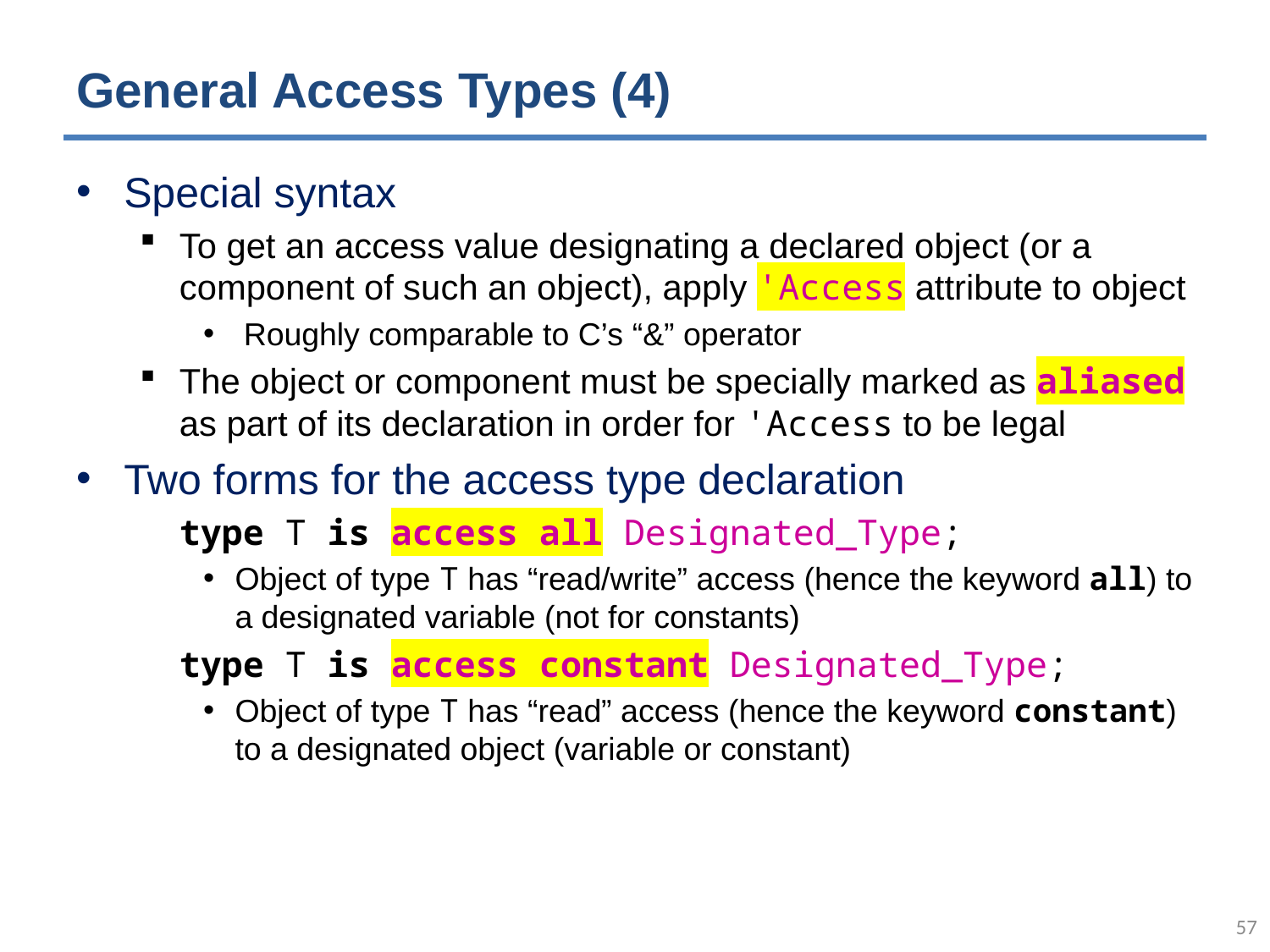

# General Access Types (4)
Special syntax
To get an access value designating a declared object (or a component of such an object), apply 'Access attribute to object
 Roughly comparable to C’s “&” operator
The object or component must be specially marked as aliased as part of its declaration in order for 'Access to be legal
Two forms for the access type declaration
	type T is access all Designated_Type;
Object of type T has “read/write” access (hence the keyword all) to a designated variable (not for constants)
	type T is access constant Designated_Type;
Object of type T has “read” access (hence the keyword constant) to a designated object (variable or constant)
57